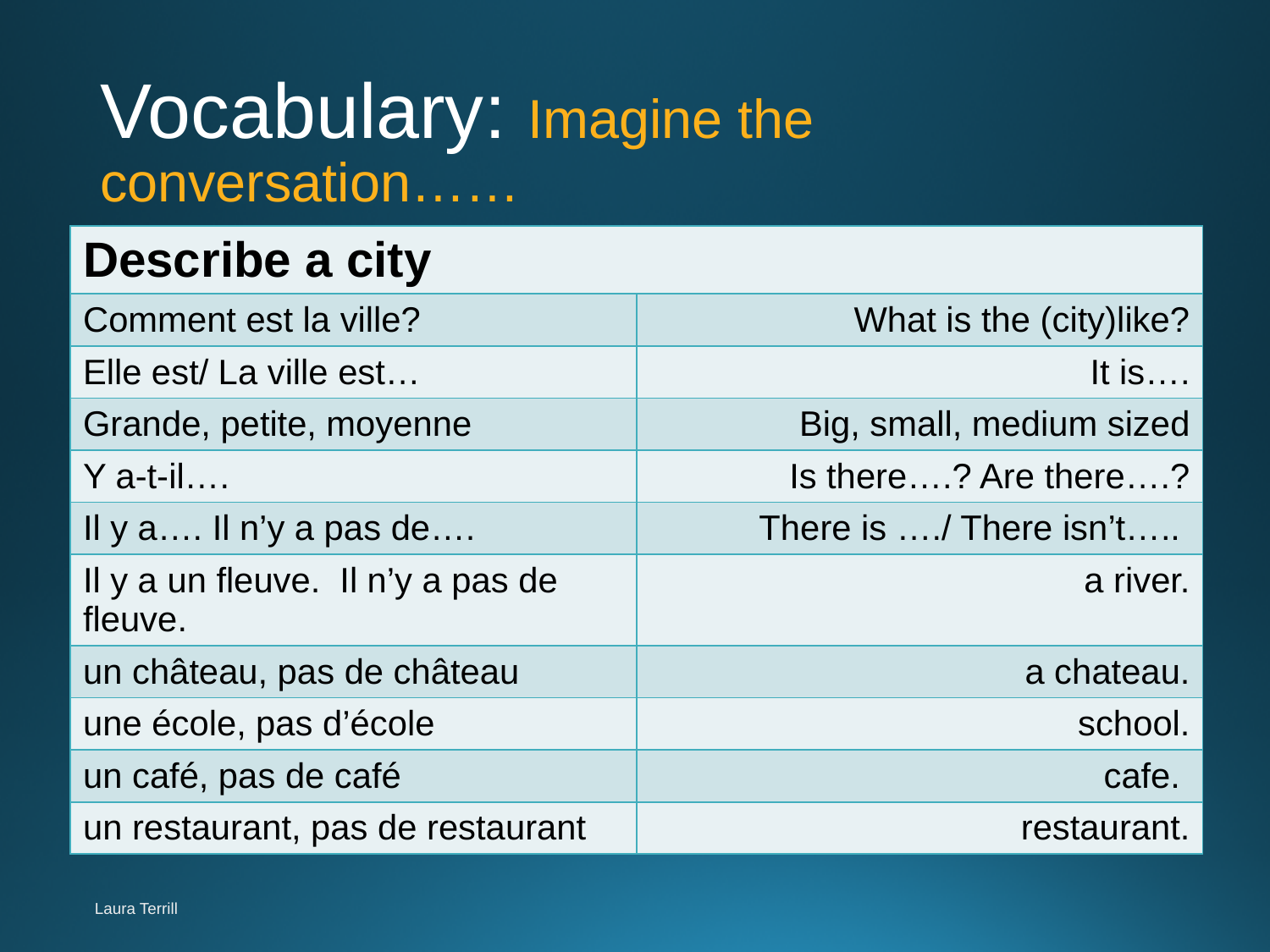

# Vocabulary: Imagine the conversation……
| Describe a city |  |
| --- | --- |
| Comment est la ville? | What is the (city)like? |
| Elle est/ La ville est… | It is…. |
| Grande, petite, moyenne | Big, small, medium sized |
| Y a-t-il…. | Is there….? Are there….? |
| Il y a…. Il n’y a pas de…. | There is …./ There isn’t….. |
| Il y a un fleuve. Il n’y a pas de fleuve. | a river. |
| un château, pas de château | a chateau. |
| une école, pas d’école | school. |
| un café, pas de café | cafe. |
| un restaurant, pas de restaurant | restaurant. |
Laura Terrill